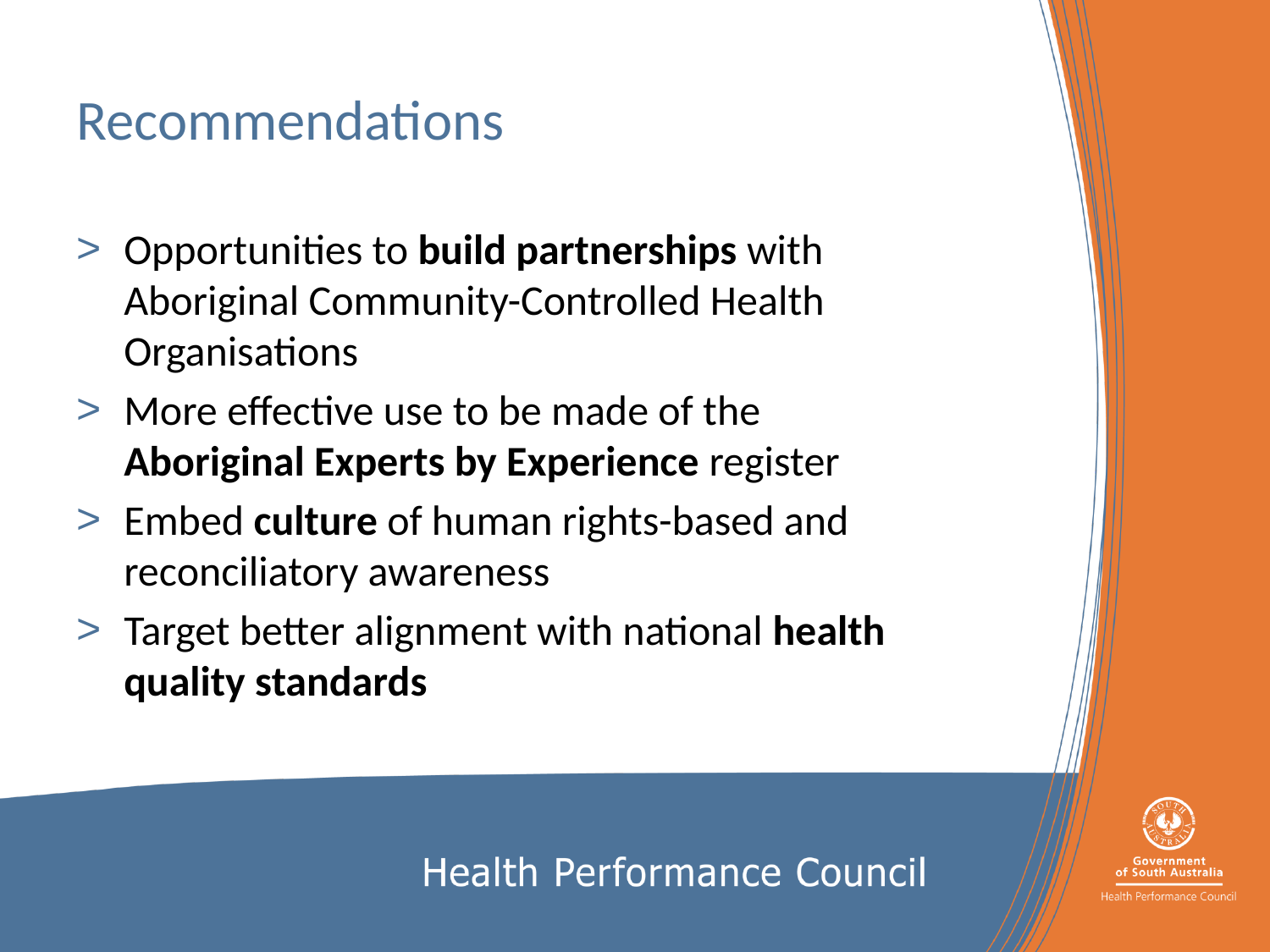

# Recommendations
Opportunities to build partnerships with Aboriginal Community-Controlled Health Organisations
More effective use to be made of the Aboriginal Experts by Experience register
Embed culture of human rights-based and reconciliatory awareness
Target better alignment with national health quality standards